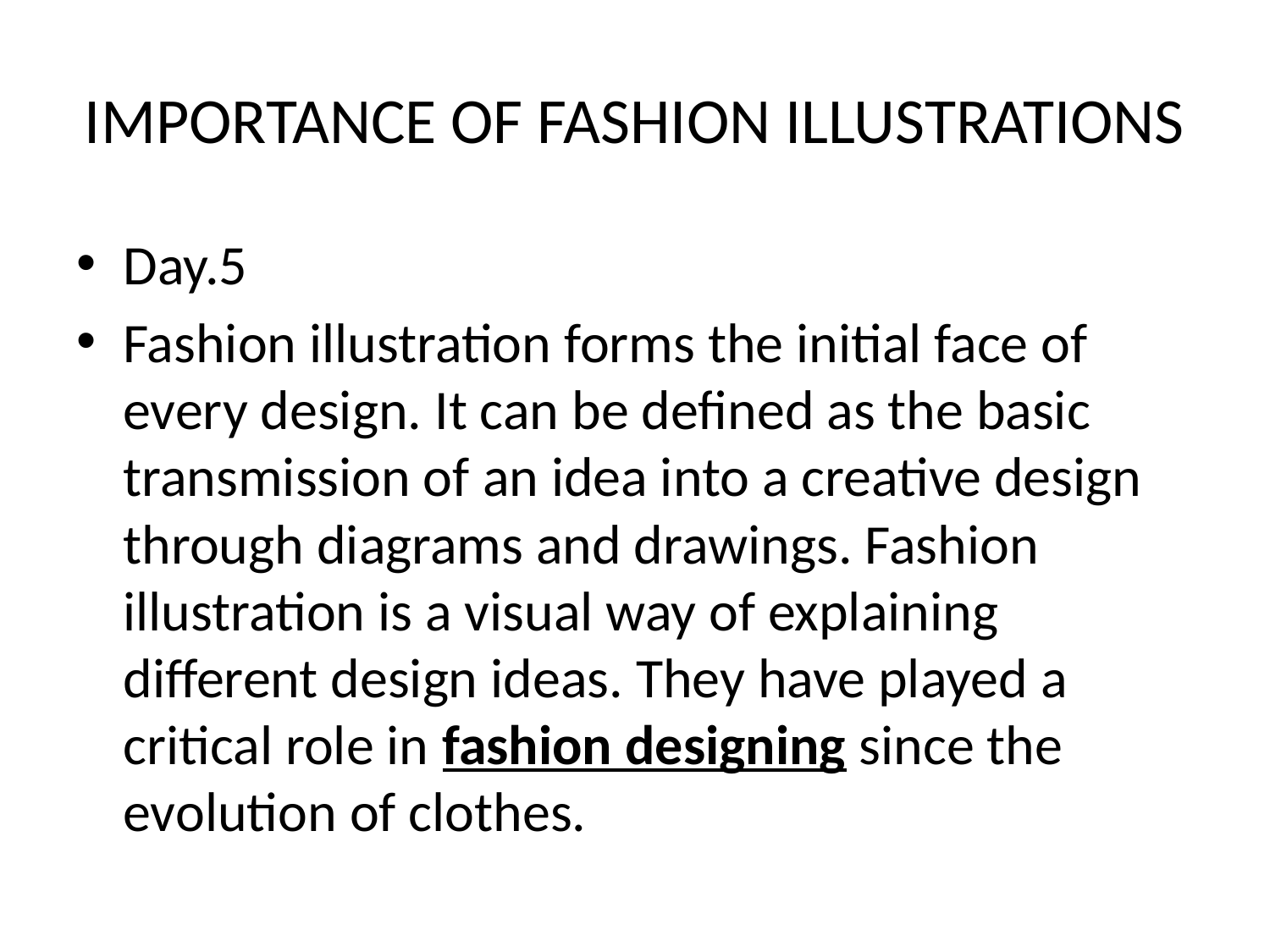

# IMPORTANCE OF FASHION ILLUSTRATIONS
Day.5
Fashion illustration forms the initial face of every design. It can be defined as the basic transmission of an idea into a creative design through diagrams and drawings. Fashion illustration is a visual way of explaining different design ideas. They have played a critical role in fashion designing since the evolution of clothes.